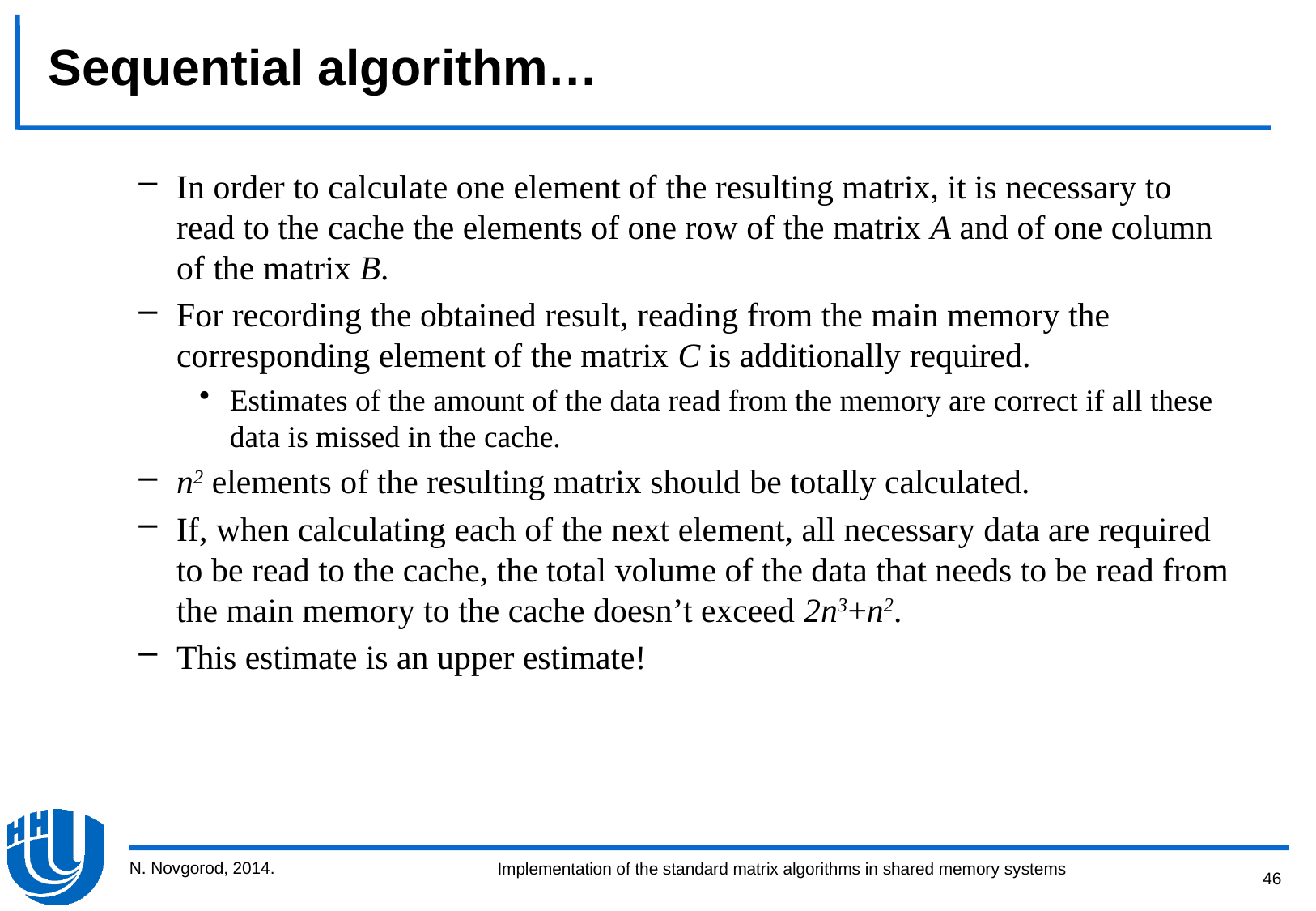

# Sequential algorithm…
In order to calculate one element of the resulting matrix, it is necessary to read to the cache the elements of one row of the matrix A and of one column of the matrix B.
For recording the obtained result, reading from the main memory the corresponding element of the matrix C is additionally required.
Estimates of the amount of the data read from the memory are correct if all these data is missed in the cache.
n2 elements of the resulting matrix should be totally calculated.
If, when calculating each of the next element, all necessary data are required to be read to the cache, the total volume of the data that needs to be read from the main memory to the cache doesn’t exceed 2n3+n2.
This estimate is an upper estimate!
N. Novgorod, 2014.
46
Implementation of the standard matrix algorithms in shared memory systems